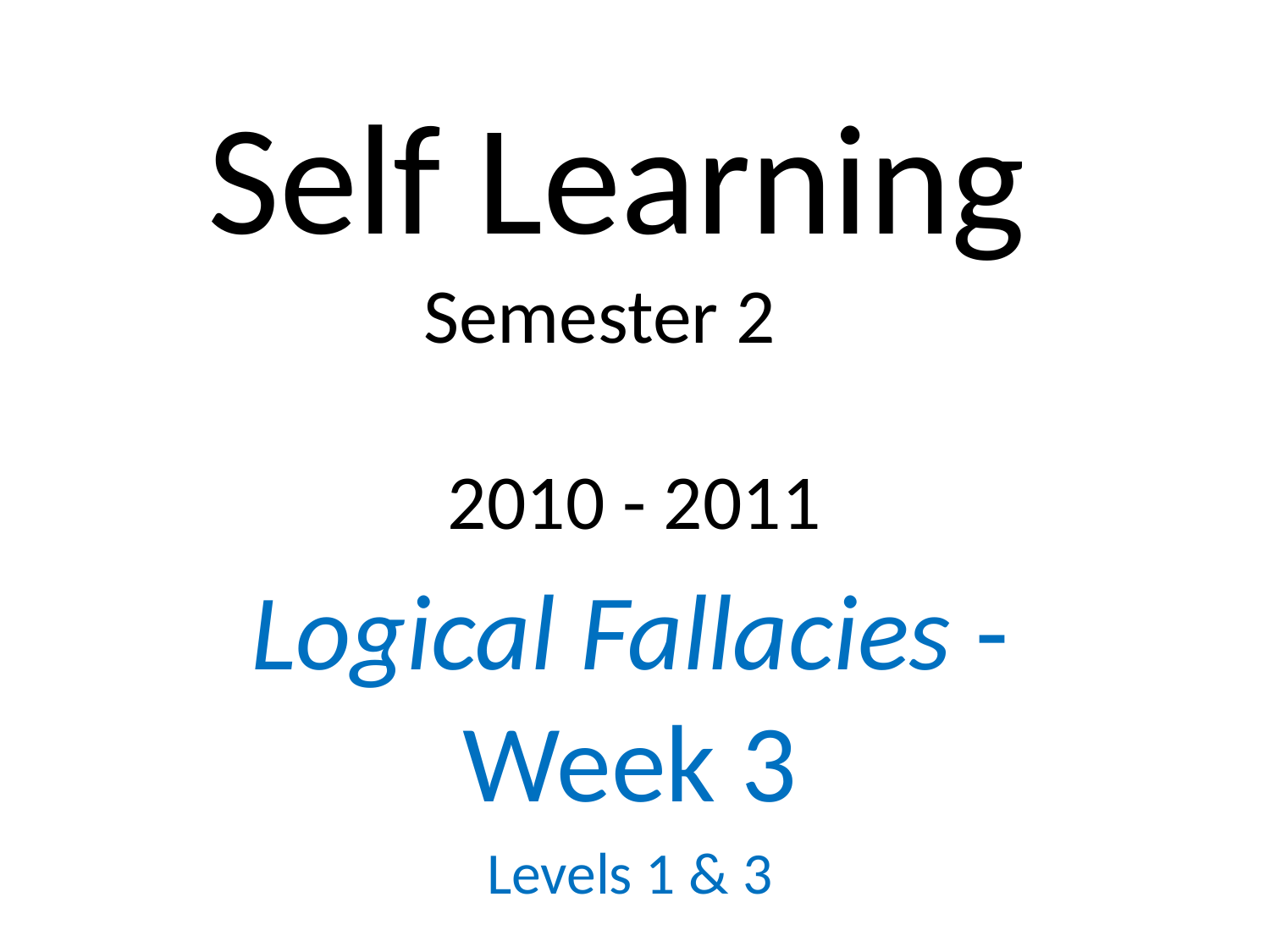

# Self Learning Semester 2 2010 - 2011
Logical Fallacies - Week 3
Levels 1 & 3